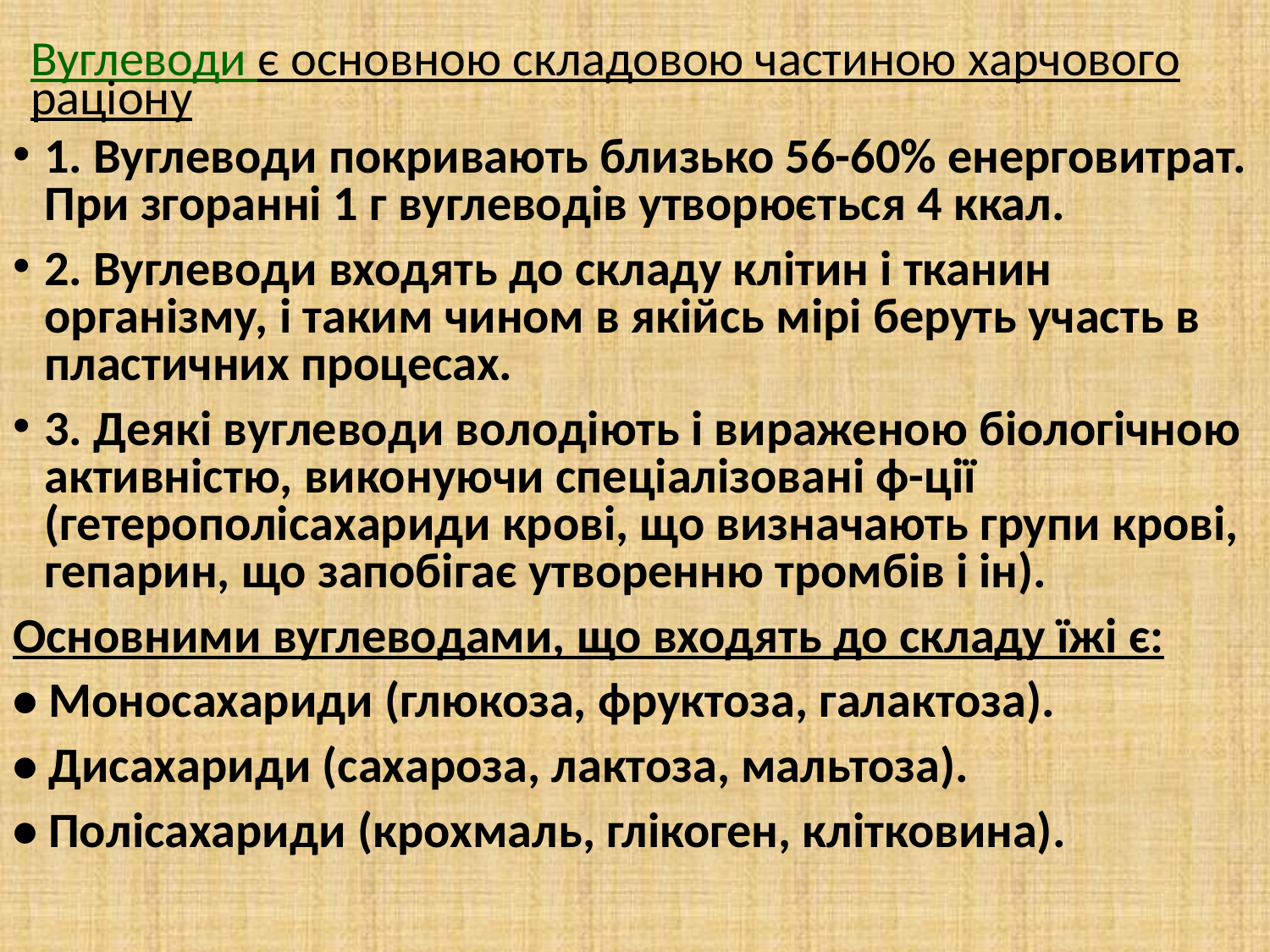

Вуглеводи є основною складовою частиною харчового раціону
1. Вуглеводи покривають близько 56-60% енерговитрат. При згоранні 1 г вуглеводів утворюється 4 ккал.
2. Вуглеводи входять до складу клітин і тканин організму, і таким чином в якійсь мірі беруть участь в пластичних процесах.
3. Деякі вуглеводи володіють і вираженою біологічною активністю, виконуючи спеціалізовані ф-ції (гетерополісахариди крові, що визначають групи крові, гепарин, що запобігає утворенню тромбів і ін).
Основними вуглеводами, що входять до складу їжі є:
• Моносахариди (глюкоза, фруктоза, галактоза).
• Дисахариди (сахароза, лактоза, мальтоза).
• Полісахариди (крохмаль, глікоген, клітковина).